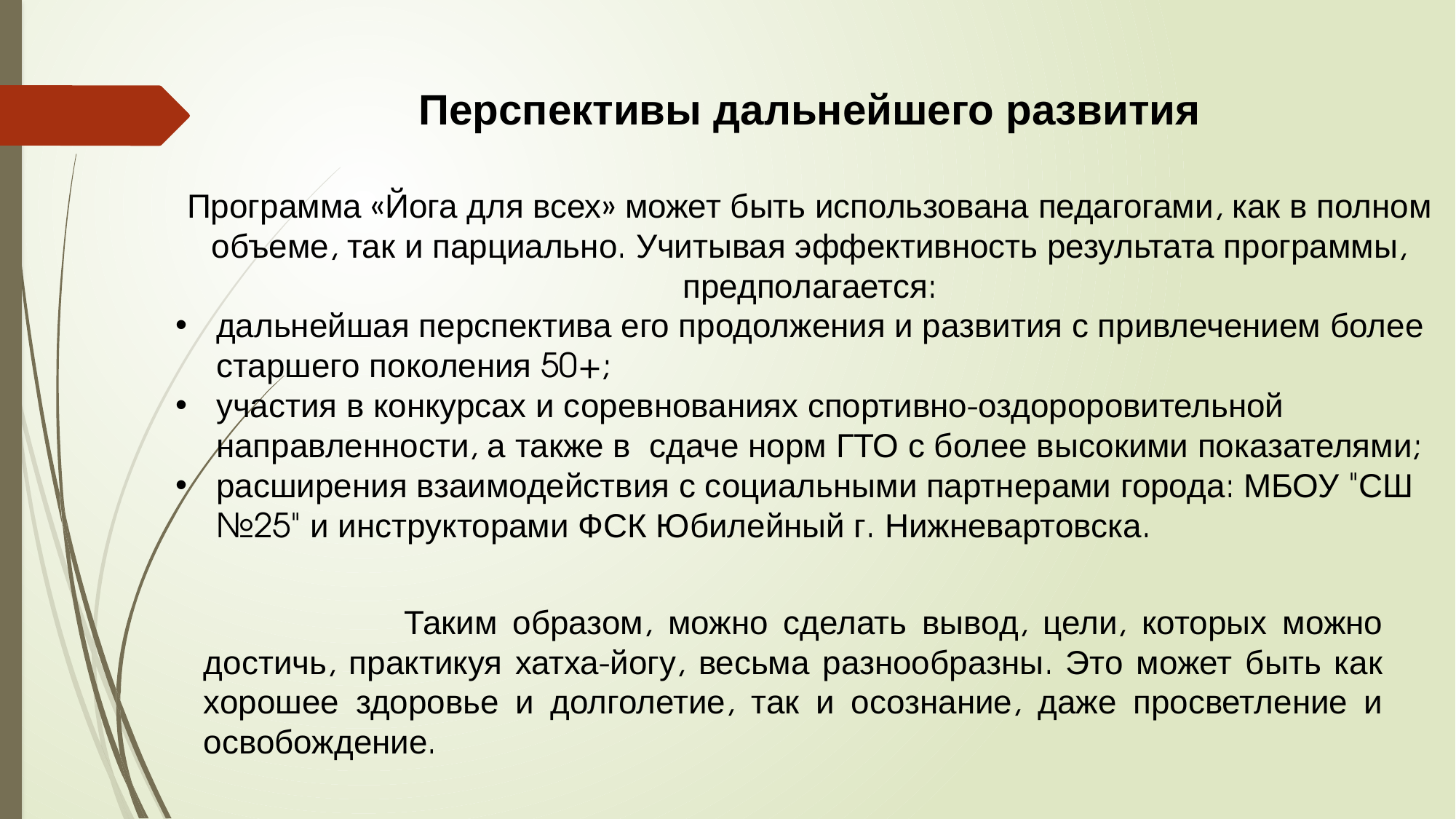

Перспективы дальнейшего развития

Программа «Йога для всех» может быть использована педагогами, как в полном объеме, так и парциально. Учитывая эффективность результата программы, предполагается:
дальнейшая перспектива его продолжения и развития с привлечением более старшего поколения 50+;
участия в конкурсах и соревнованиях спортивно-оздороровительной направленности, а также в  сдаче норм ГТО с более высокими показателями;
расширения взаимодействия с социальными партнерами города: МБОУ "СШ №25" и инструкторами ФСК Юбилейный г. Нижневартовска.
             Таким образом, можно сделать вывод, цели, которых можно достичь, практикуя хатха-йогу, весьма разнообразны. Это может быть как хорошее здоровье и долголетие, так и осознание, даже просветление и освобождение.